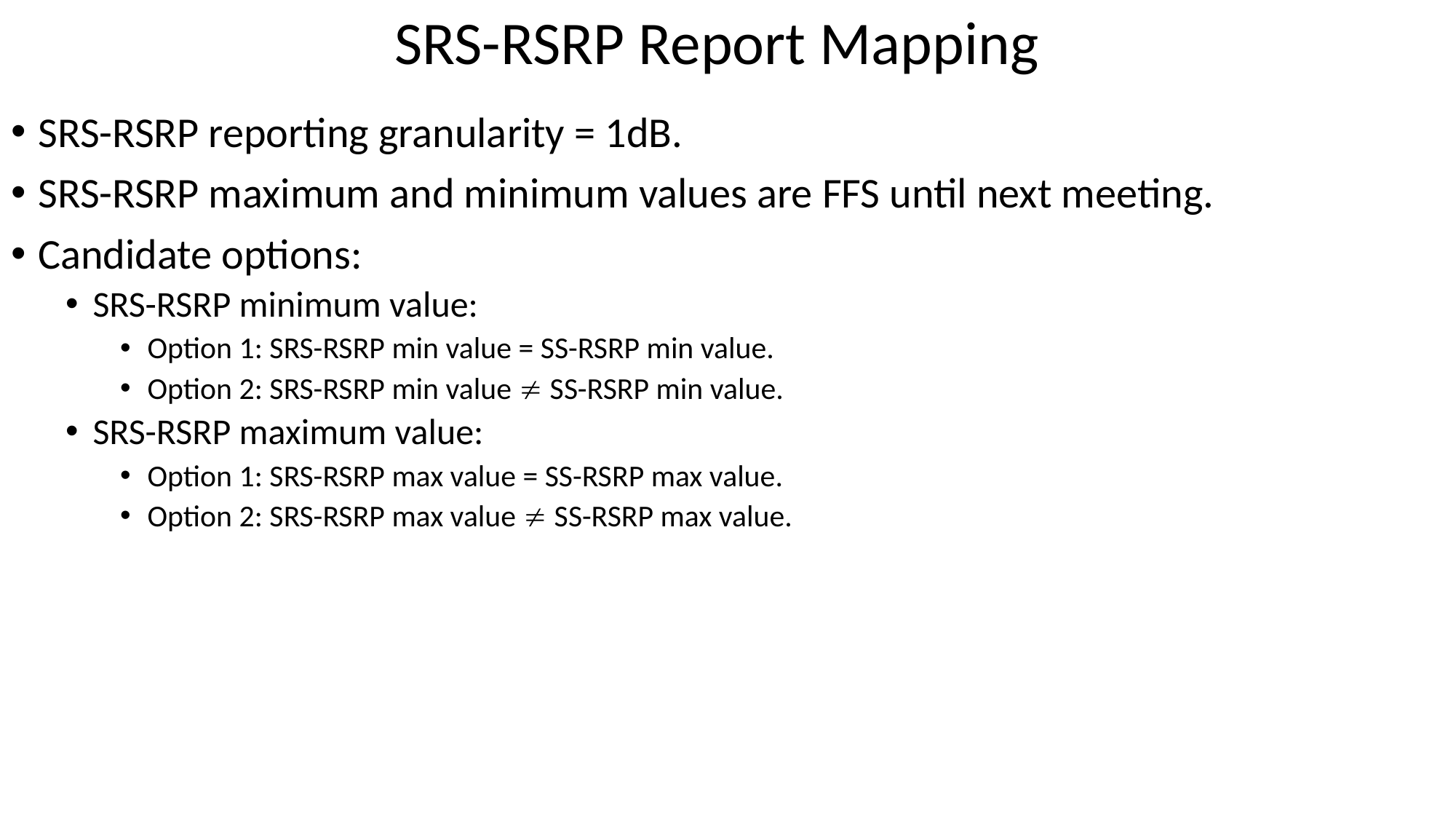

# SRS-RSRP Report Mapping
SRS-RSRP reporting granularity = 1dB.
SRS-RSRP maximum and minimum values are FFS until next meeting.
Candidate options:
SRS-RSRP minimum value:
Option 1: SRS-RSRP min value = SS-RSRP min value.
Option 2: SRS-RSRP min value ≠ SS-RSRP min value.
SRS-RSRP maximum value:
Option 1: SRS-RSRP max value = SS-RSRP max value.
Option 2: SRS-RSRP max value ≠ SS-RSRP max value.